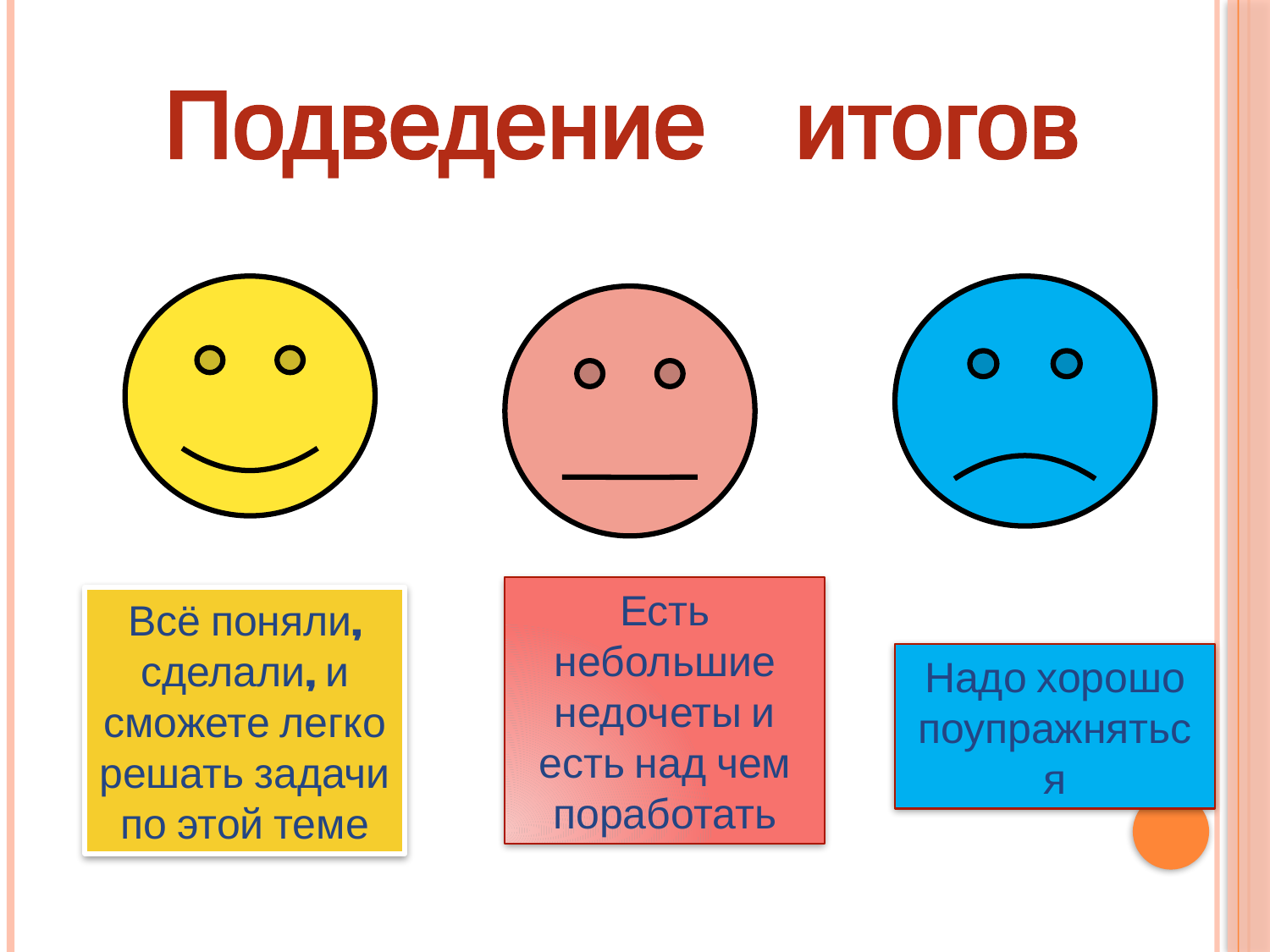

Подведение    итогов

Есть небольшие недочеты и есть над чем поработать
Всё поняли, сделали, и сможете легко решать задачи по этой теме
Надо хорошо поупражняться